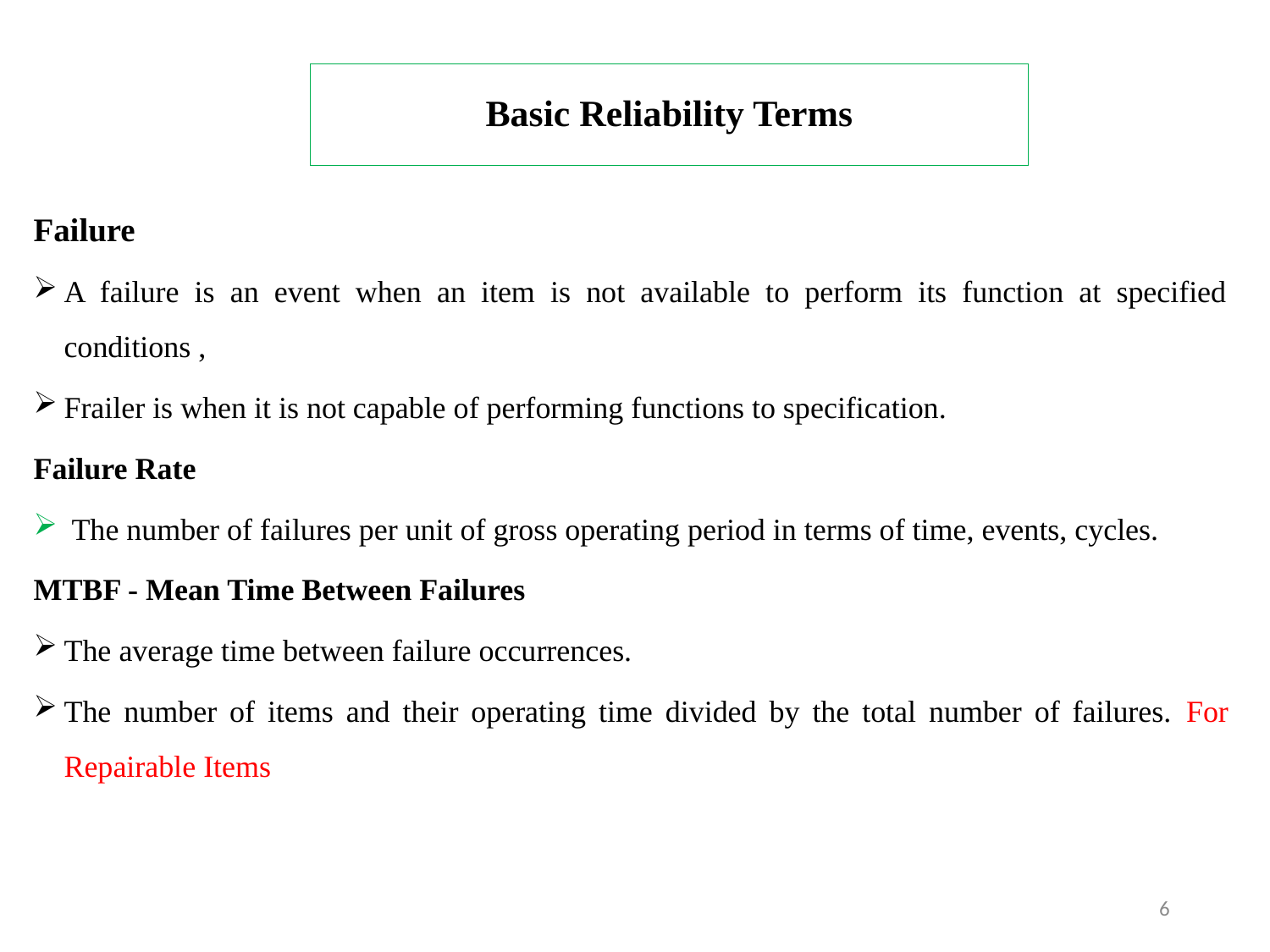

# Basic Reliability Terms
Failure
A failure is an event when an item is not available to perform its function at specified conditions ,
Frailer is when it is not capable of performing functions to specification.
Failure Rate
 The number of failures per unit of gross operating period in terms of time, events, cycles.
MTBF - Mean Time Between Failures
The average time between failure occurrences.
The number of items and their operating time divided by the total number of failures. For Repairable Items

6